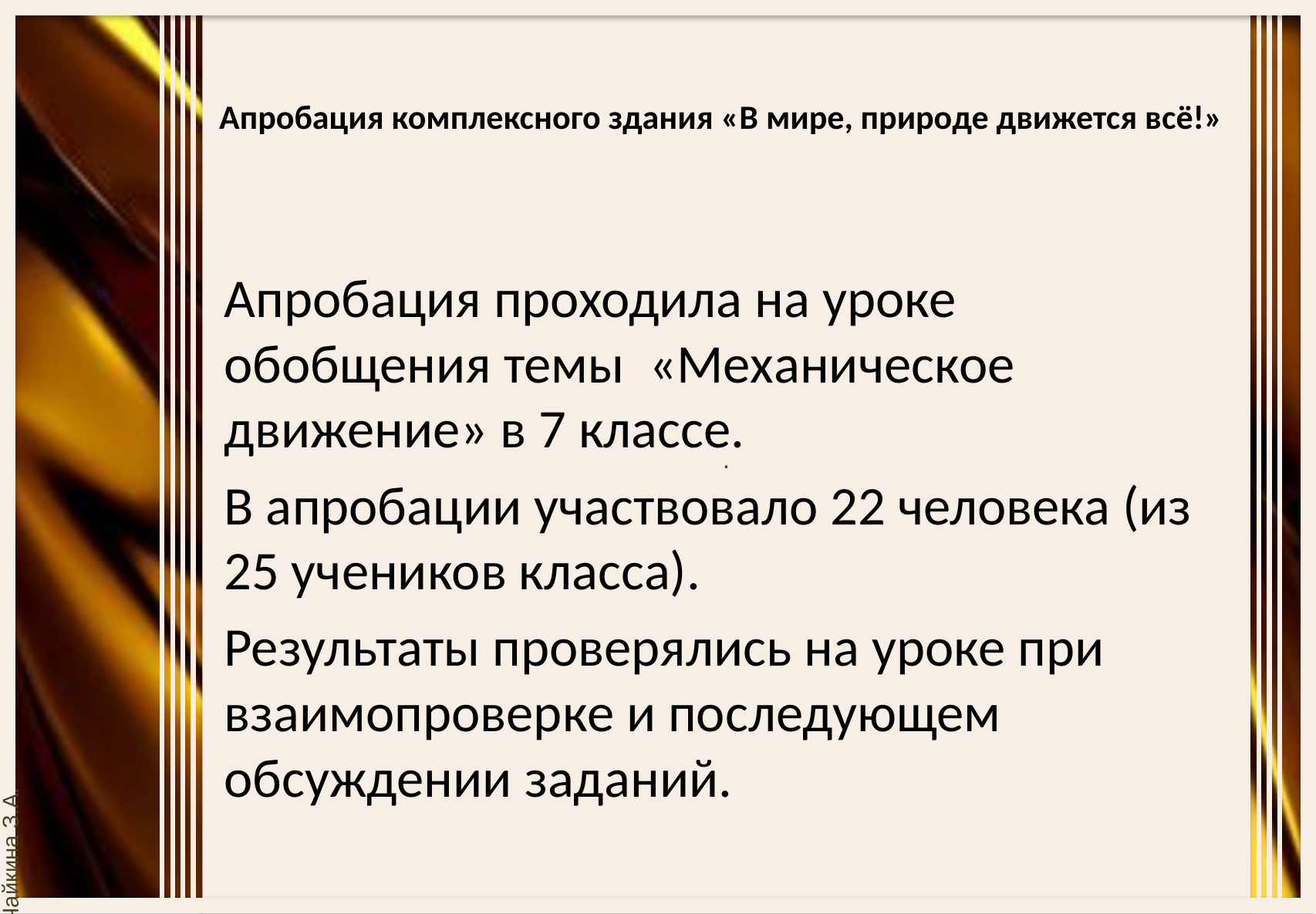

# Апробация комплексного здания «В мире, природе движется всё!»
Апробация проходила на уроке обобщения темы  «Механическое движение» в 7 классе.
В апробации участвовало 22 человека (из 25 учеников класса).
Результаты проверялись на уроке при взаимопроверке и последующем обсуждении заданий.